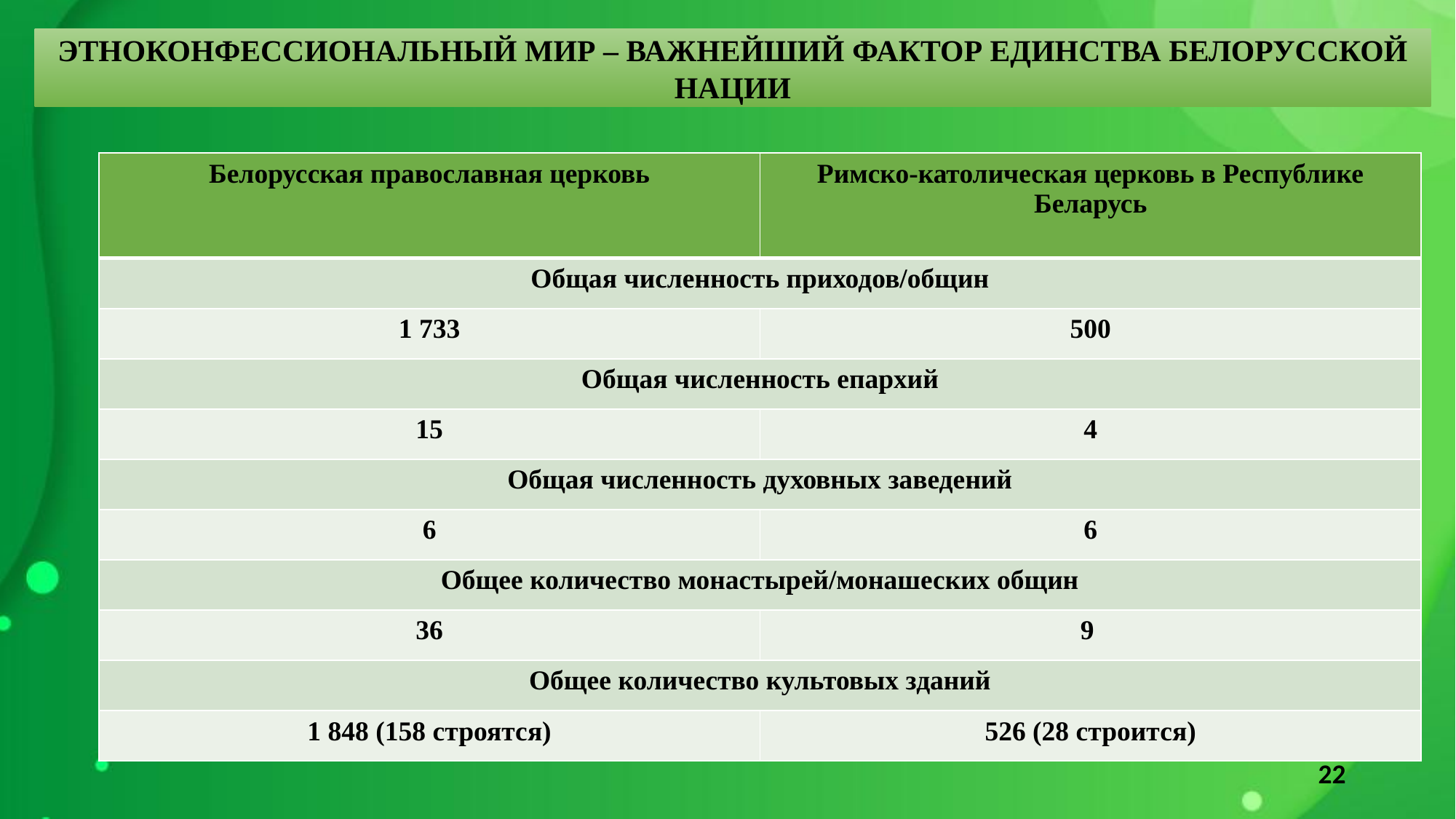

ЭТНОКОНФЕССИОНАЛЬНЫЙ МИР – ВАЖНЕЙШИЙ ФАКТОР ЕДИНСТВА БЕЛОРУССКОЙ НАЦИИ
| Белорусская православная церковь | Римско-католическая церковь в Республике Беларусь |
| --- | --- |
| Общая численность приходов/общин |  |
| 1 733 | 500 |
| Общая численность епархий |  |
| 15 | 4 |
| Общая численность духовных заведений |  |
| 6 | 6 |
| Общее количество монастырей/монашеских общин |  |
| 36 | 9 |
| Общее количество культовых зданий |  |
| 1 848 (158 строятся) | 526 (28 строится) |
22